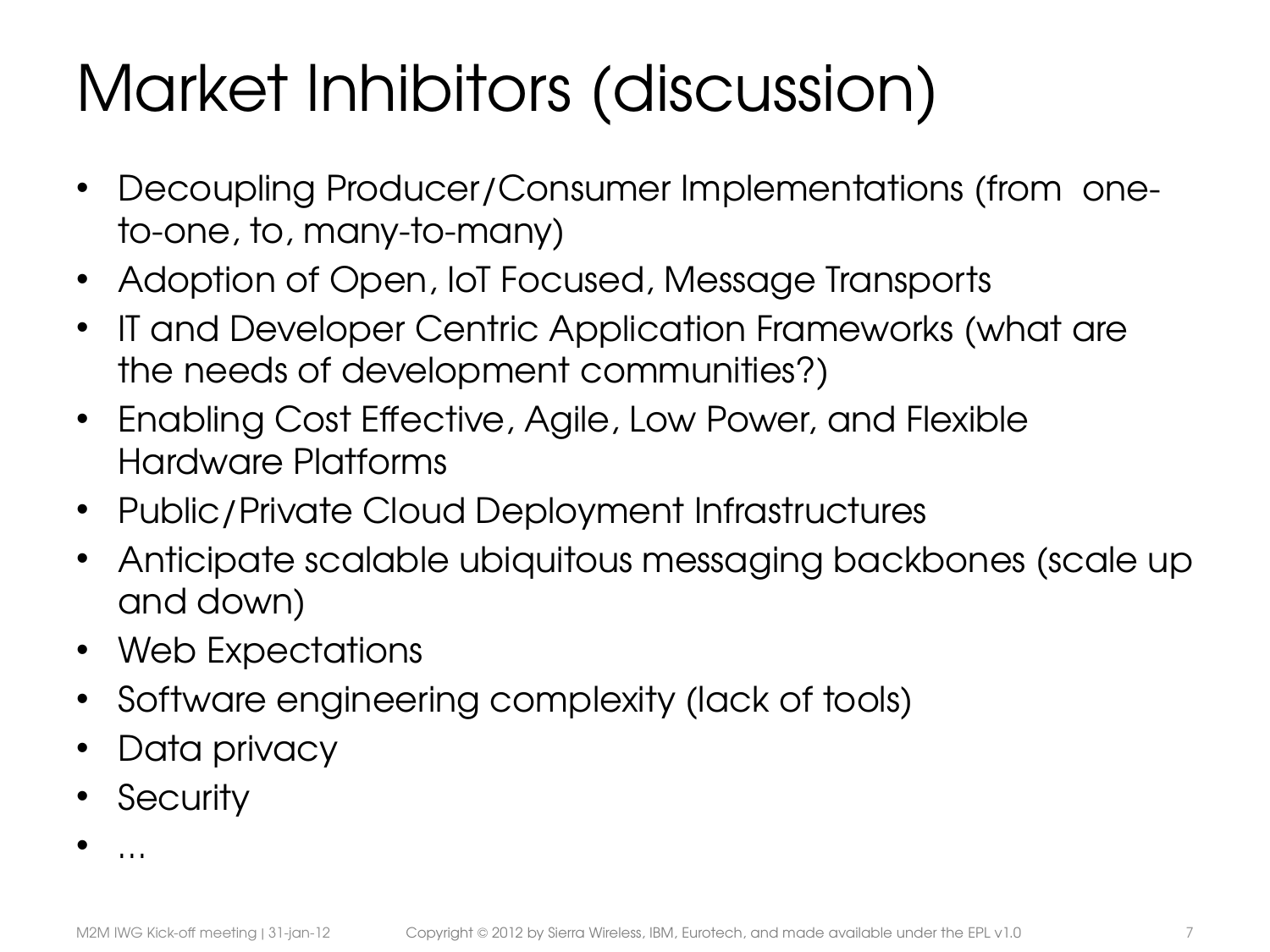

# Market Inhibitors (discussion)
Decoupling Producer/Consumer Implementations (from  one-to-one, to, many-to-many)
Adoption of Open, IoT Focused, Message Transports
IT and Developer Centric Application Frameworks (what are the needs of development communities?)
Enabling Cost Effective, Agile, Low Power, and Flexible Hardware Platforms
Public/Private Cloud Deployment Infrastructures
Anticipate scalable ubiquitous messaging backbones (scale up and down)
Web Expectations
Software engineering complexity (lack of tools)
Data privacy
Security
…
M2M IWG Kick-off meeting | 31-jan-12
Copyright © 2012 by Sierra Wireless, IBM, Eurotech, and made available under the EPL v1.0
7